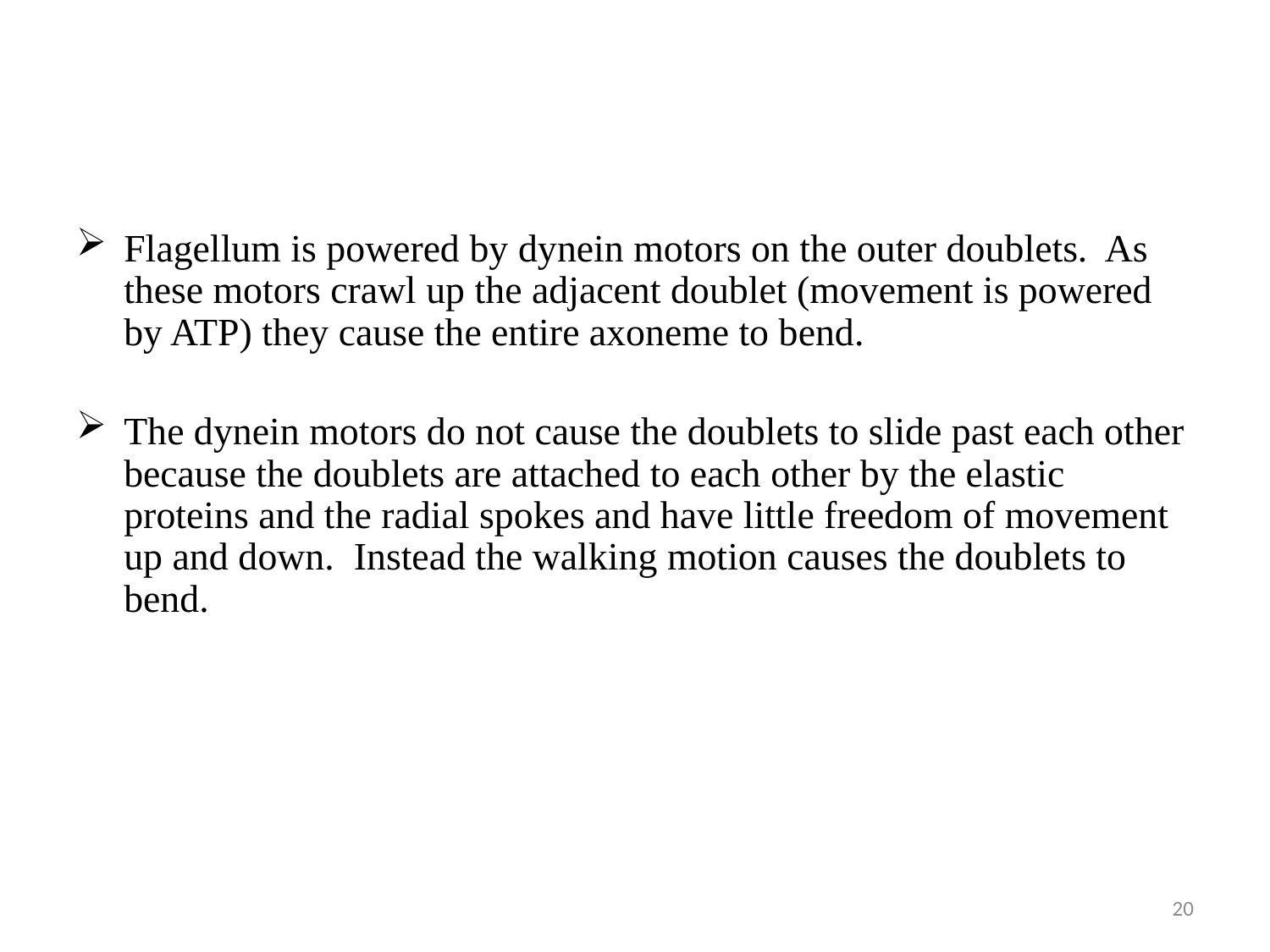

Flagellum is powered by dynein motors on the outer doublets.  As these motors crawl up the adjacent doublet (movement is powered by ATP) they cause the entire axoneme to bend.

The dynein motors do not cause the doublets to slide past each other because the doublets are attached to each other by the elastic proteins and the radial spokes and have little freedom of movement up and down.  Instead the walking motion causes the doublets to bend.

20